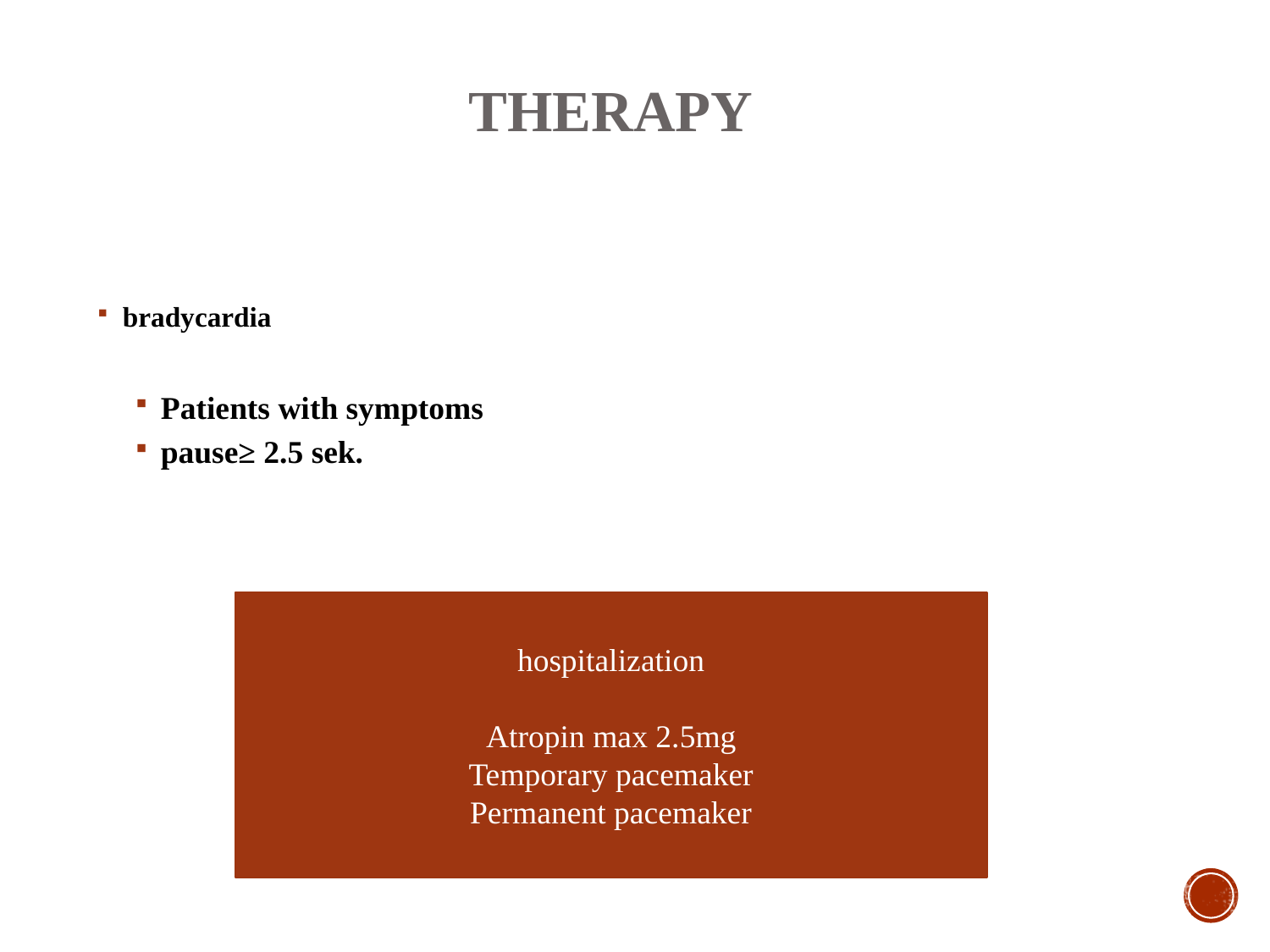

THERAPY
bradycardia

Patients with symptoms
pause≥ 2.5 sek.
hospitalization

Atropin max 2.5mg
Temporary pacemaker
Permanent pacemaker